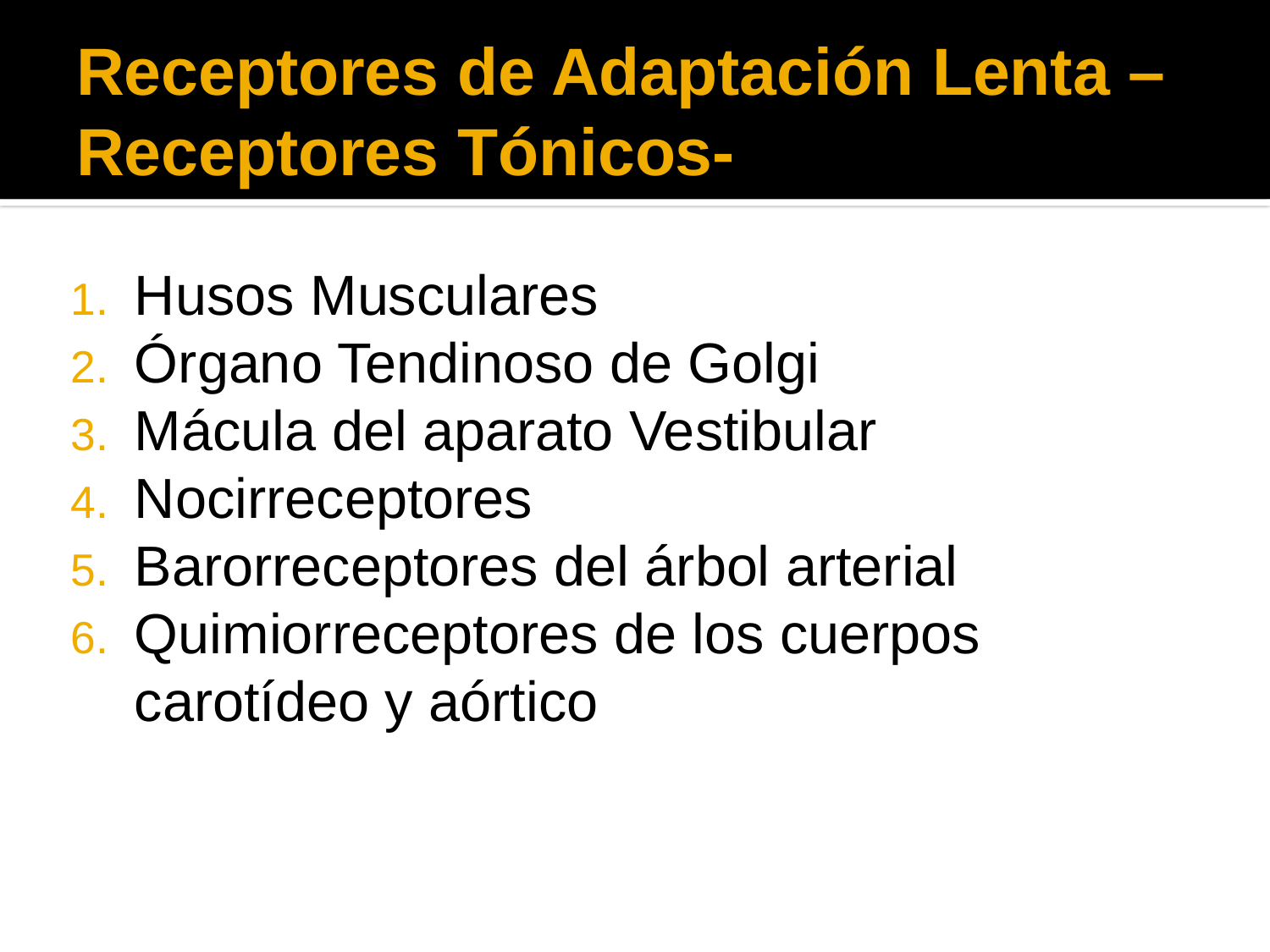

# Receptores de Adaptación Lenta –Receptores Tónicos-
Husos Musculares
Órgano Tendinoso de Golgi
Mácula del aparato Vestibular
Nocirreceptores
Barorreceptores del árbol arterial
Quimiorreceptores de los cuerpos carotídeo y aórtico